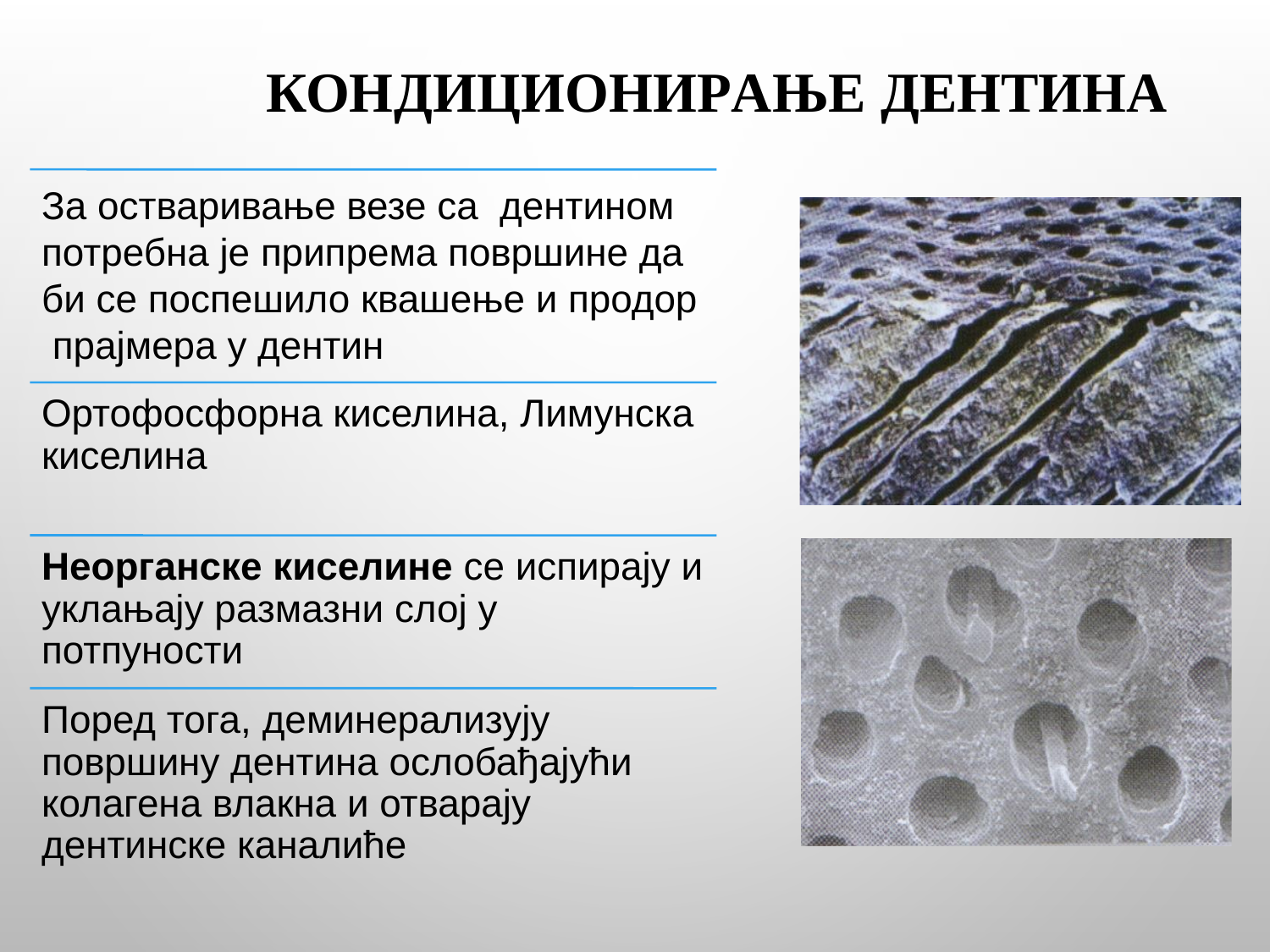

КОНДИЦИОНИРАЊЕ ДЕНТИНА
За остваривање везе са  дентином потребна је припрема површине да би се поспешило квашење и продор  прајмера у дентин

Ортофосфорна киселина, Лимунска киселина
Неорганске киселине се испирају и уклањају размазни слој у потпуности
Поред тога, деминерализују површину дентина ослобађајући колагена влакна и отварају дентинске каналиће